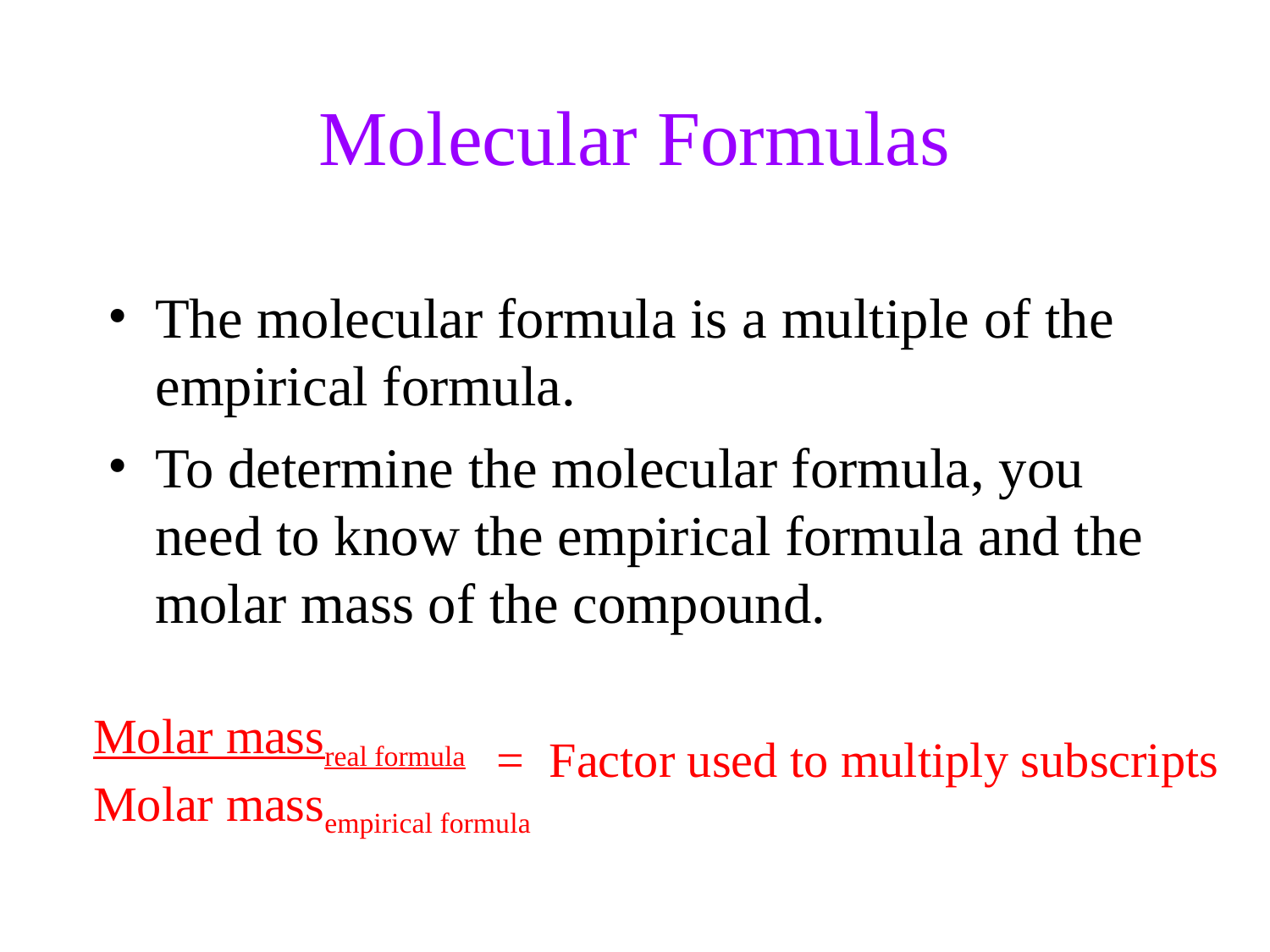

Molecular Formulas
The molecular formula is a multiple of the empirical formula.
To determine the molecular formula, you need to know the empirical formula and the molar mass of the compound.

Molar massreal formula
Molar massempirical formula
=  Factor used to multiply subscripts